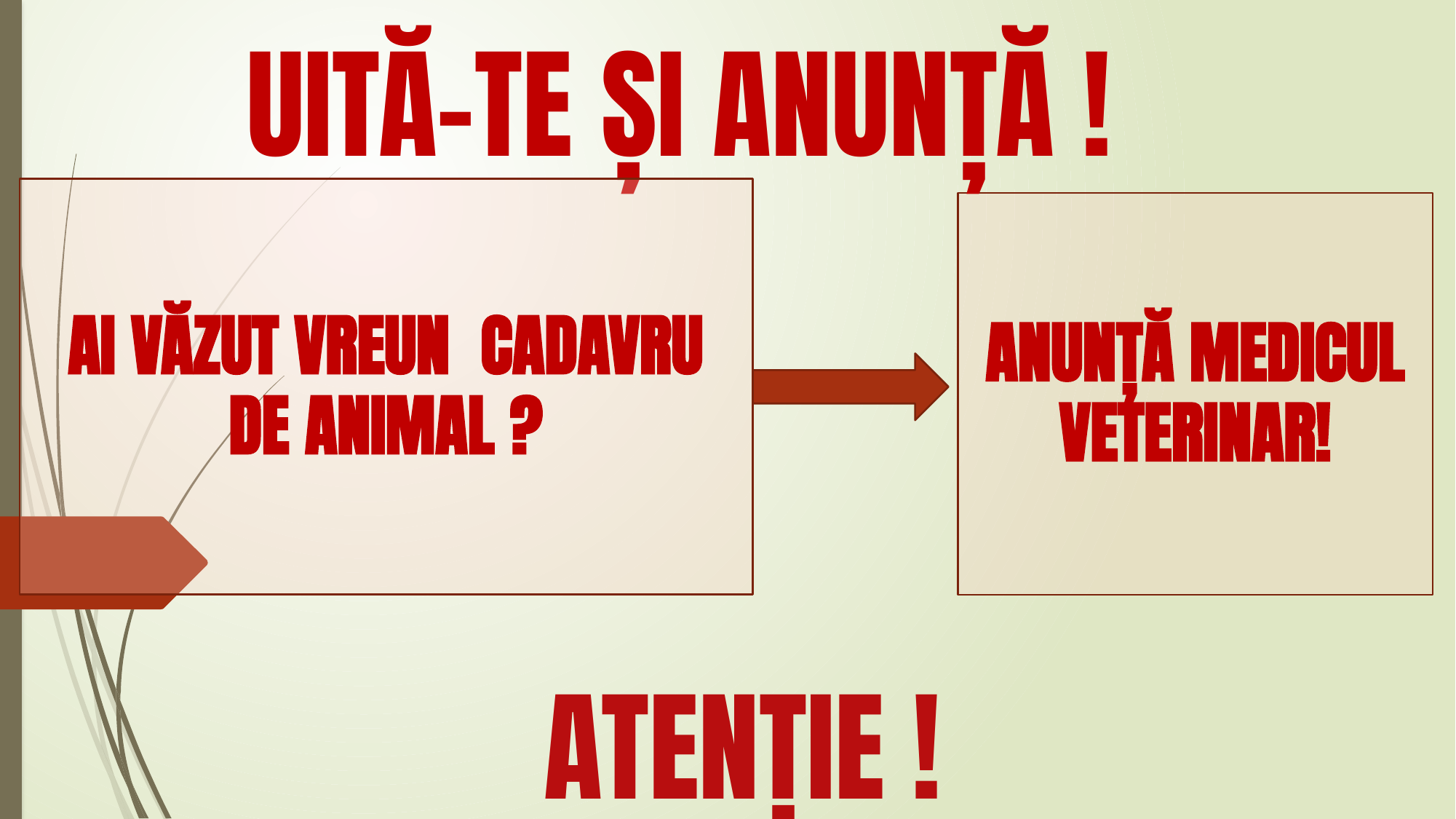

UITĂ-TE ȘI ANUNȚĂ !
AI VĂZUT VREUN  CADAVRU DE ANIMAL ?
ANUNȚĂ MEDICUL VETERINAR!

ATENȚIE !